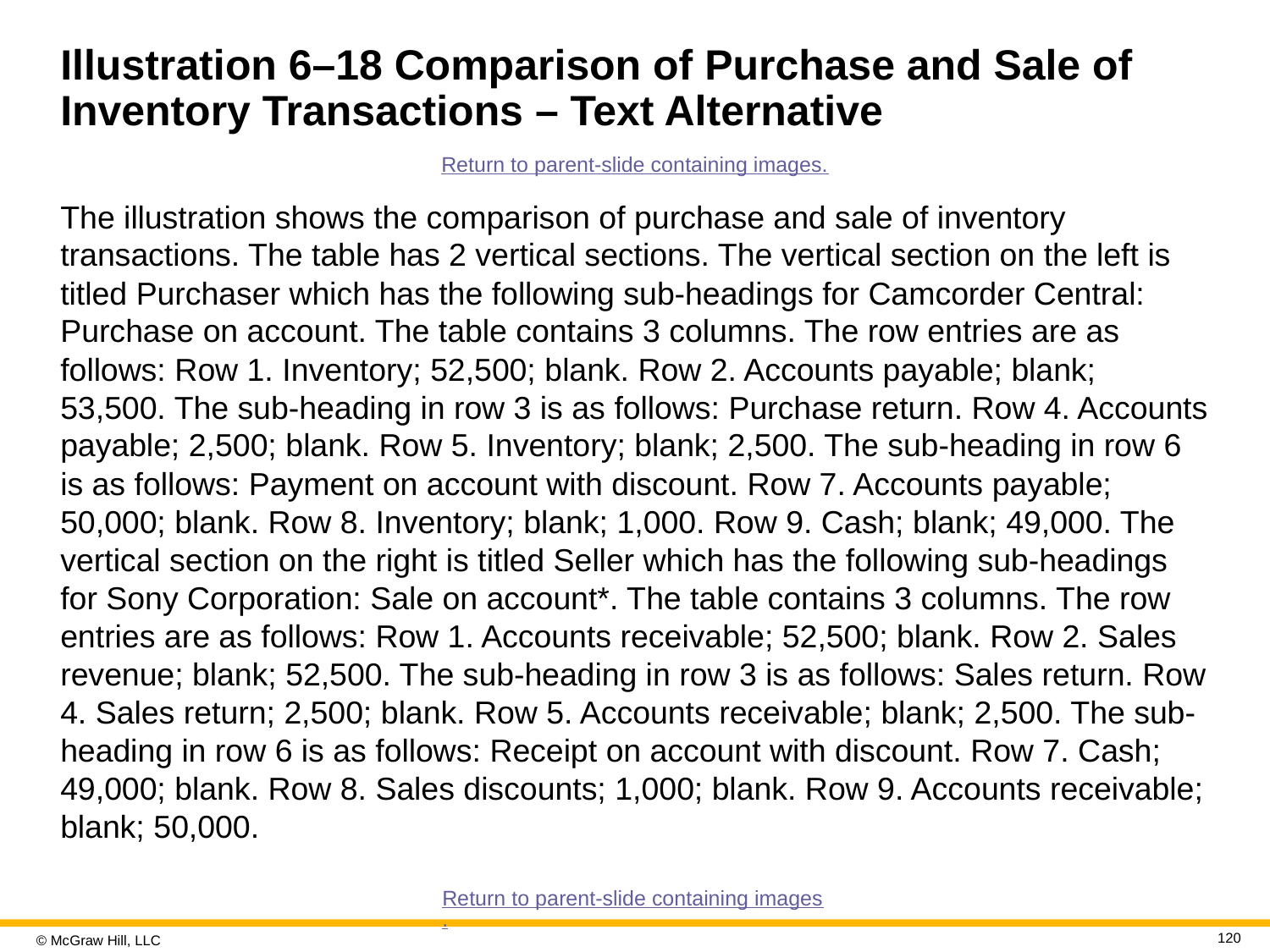

# Illustration 6–18 Comparison of Purchase and Sale of Inventory Transactions – Text Alternative
Return to parent-slide containing images.
The illustration shows the comparison of purchase and sale of inventory transactions. The table has 2 vertical sections. The vertical section on the left is titled Purchaser which has the following sub-headings for Camcorder Central: Purchase on account. The table contains 3 columns. The row entries are as follows: Row 1. Inventory; 52,500; blank. Row 2. Accounts payable; blank; 53,500. The sub-heading in row 3 is as follows: Purchase return. Row 4. Accounts payable; 2,500; blank. Row 5. Inventory; blank; 2,500. The sub-heading in row 6 is as follows: Payment on account with discount. Row 7. Accounts payable; 50,000; blank. Row 8. Inventory; blank; 1,000. Row 9. Cash; blank; 49,000. The vertical section on the right is titled Seller which has the following sub-headings for Sony Corporation: Sale on account*. The table contains 3 columns. The row entries are as follows: Row 1. Accounts receivable; 52,500; blank. Row 2. Sales revenue; blank; 52,500. The sub-heading in row 3 is as follows: Sales return. Row 4. Sales return; 2,500; blank. Row 5. Accounts receivable; blank; 2,500. The sub-heading in row 6 is as follows: Receipt on account with discount. Row 7. Cash; 49,000; blank. Row 8. Sales discounts; 1,000; blank. Row 9. Accounts receivable; blank; 50,000.
Return to parent-slide containing images.
120